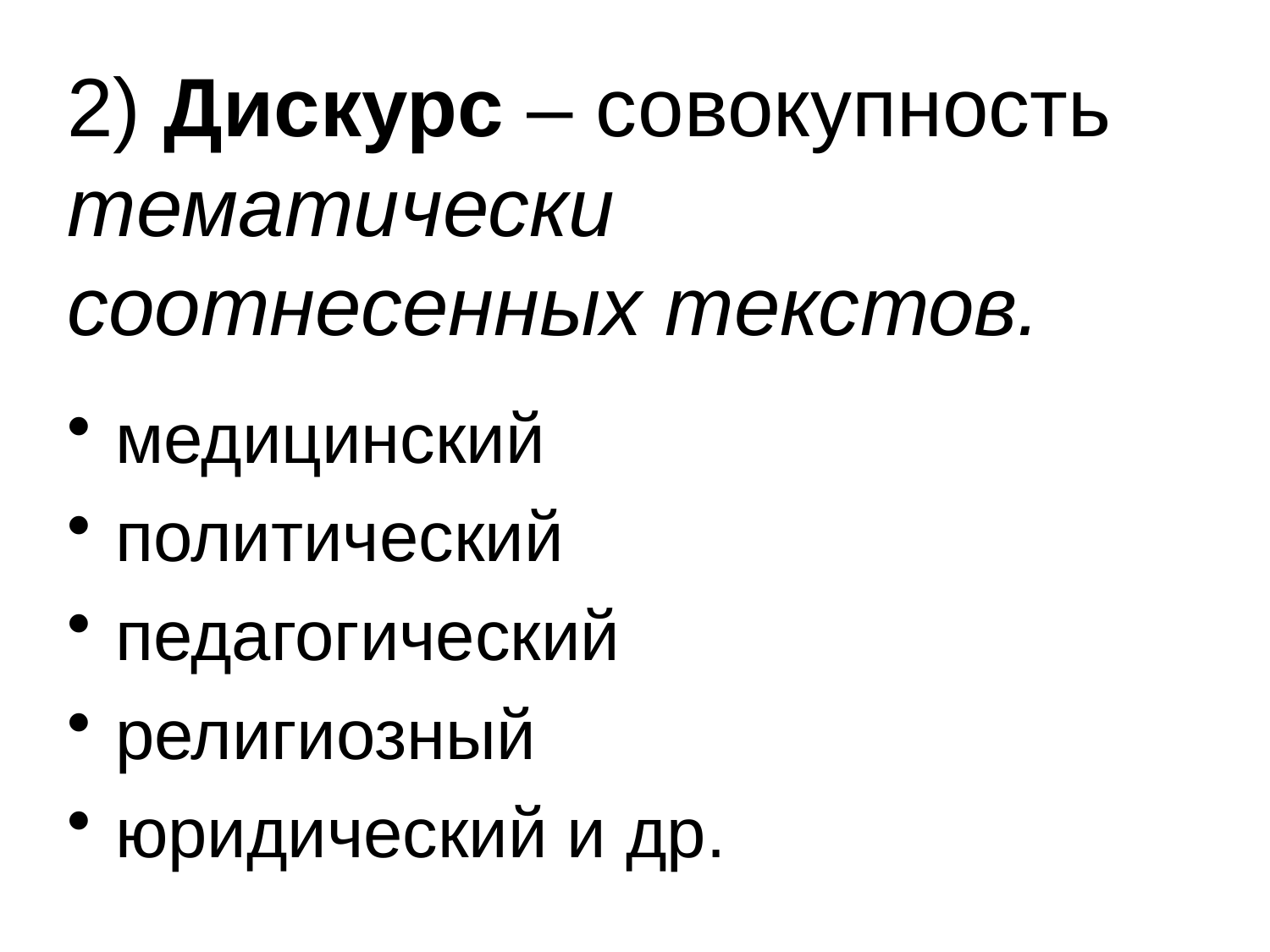

2) Дискурс – совокупность тематически соотнесенных текстов.
медицинский
политический
педагогический
религиозный
юридический и др.